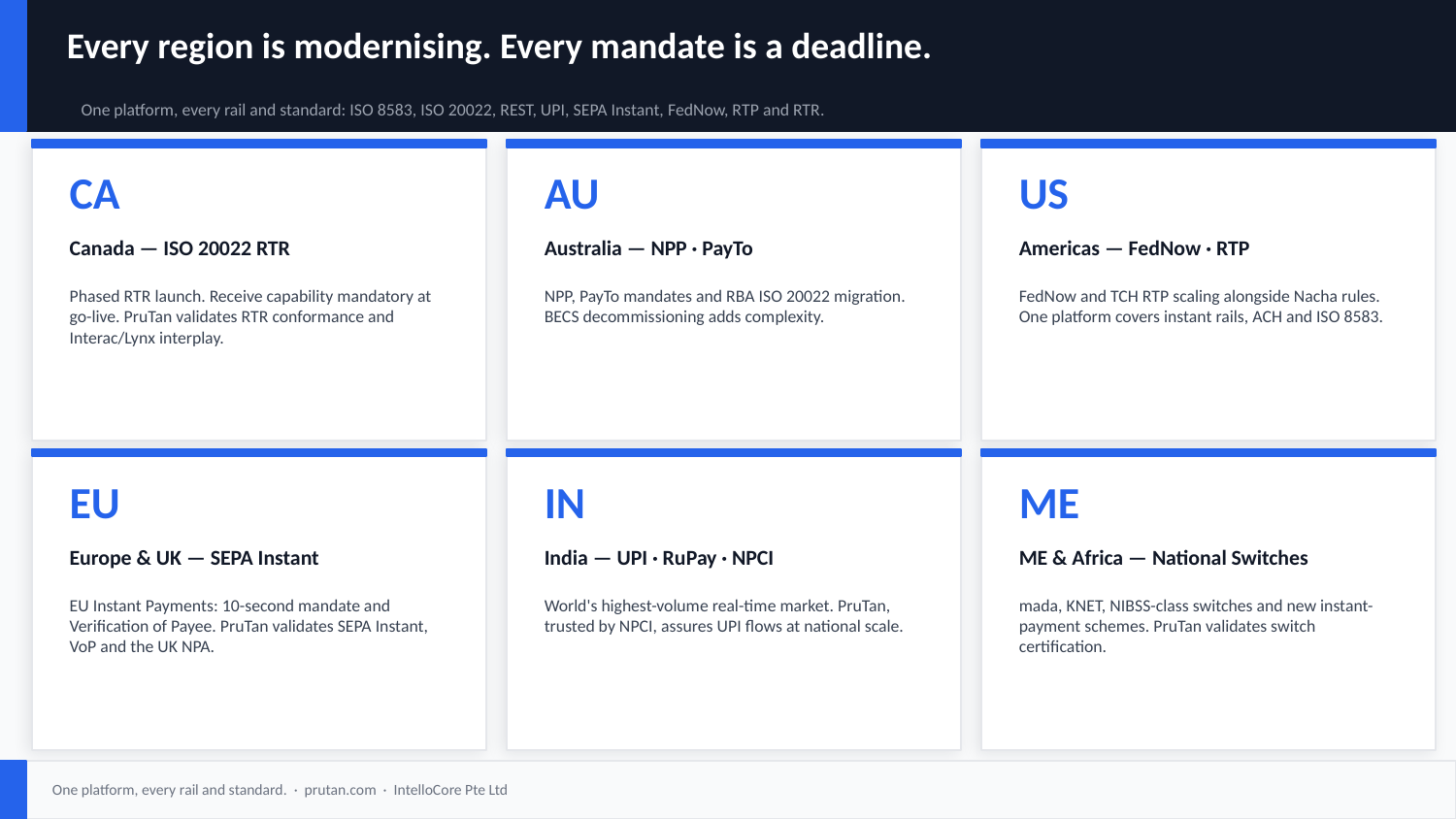

Every region is modernising. Every mandate is a deadline.
One platform, every rail and standard: ISO 8583, ISO 20022, REST, UPI, SEPA Instant, FedNow, RTP and RTR.

CA
AU
US
Canada — ISO 20022 RTR
Australia — NPP · PayTo
Americas — FedNow · RTP
Phased RTR launch. Receive capability mandatory at go-live. PruTan validates RTR conformance and Interac/Lynx interplay.
NPP, PayTo mandates and RBA ISO 20022 migration. BECS decommissioning adds complexity.
FedNow and TCH RTP scaling alongside Nacha rules. One platform covers instant rails, ACH and ISO 8583.

EU
IN
ME
Europe & UK — SEPA Instant
India — UPI · RuPay · NPCI
ME & Africa — National Switches
EU Instant Payments: 10-second mandate and Verification of Payee. PruTan validates SEPA Instant, VoP and the UK NPA.
World's highest-volume real-time market. PruTan, trusted by NPCI, assures UPI flows at national scale.
mada, KNET, NIBSS-class switches and new instant-payment schemes. PruTan validates switch certification.

One platform, every rail and standard.  ·  prutan.com  ·  IntelloCore Pte Ltd